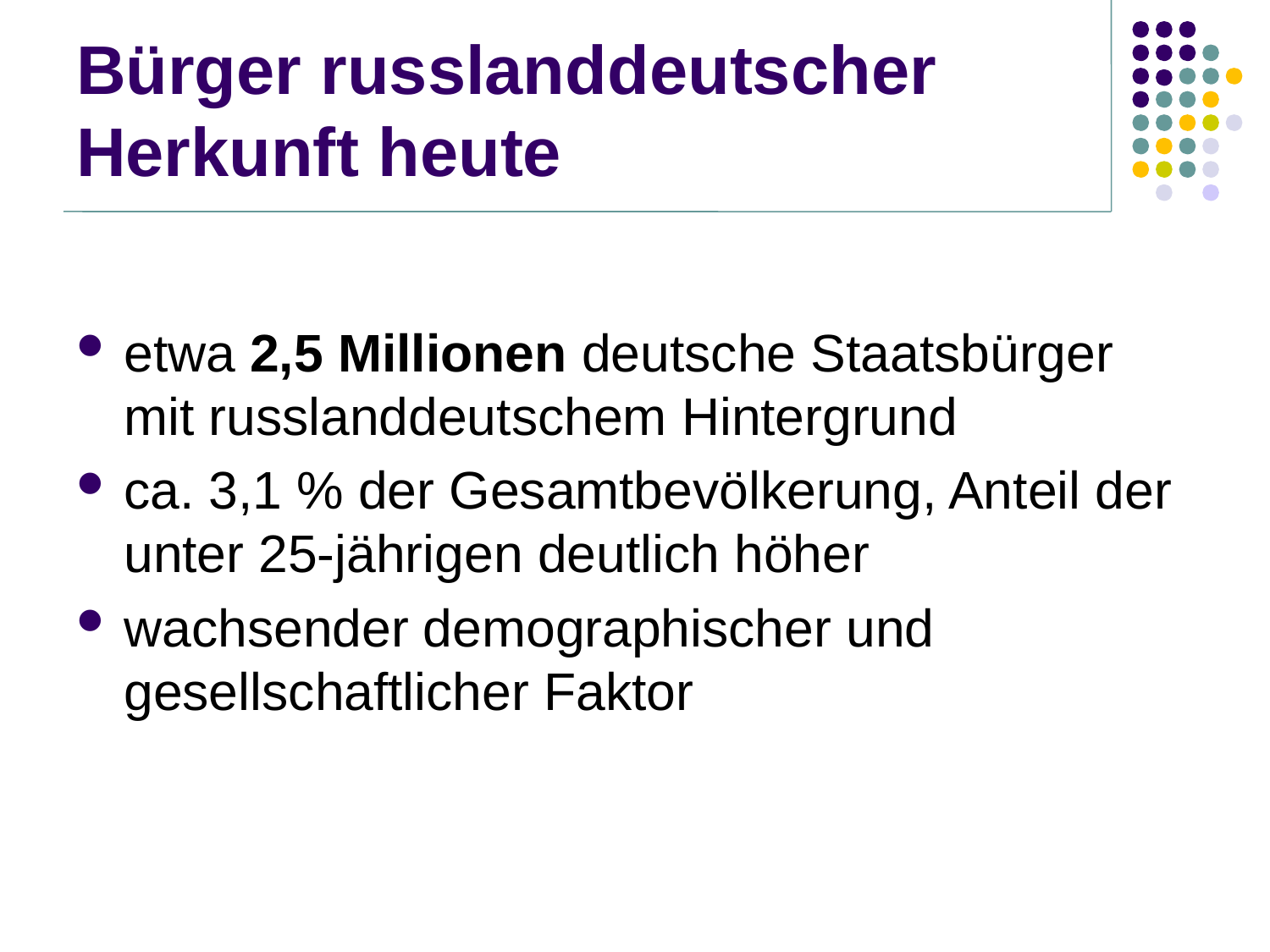

# Bürger russlanddeutscher Herkunft heute

etwa 2,5 Millionen deutsche Staatsbürger mit russlanddeutschem Hintergrund
ca. 3,1 % der Gesamtbevölkerung, Anteil der unter 25-jährigen deutlich höher
wachsender demographischer und gesellschaftlicher Faktor